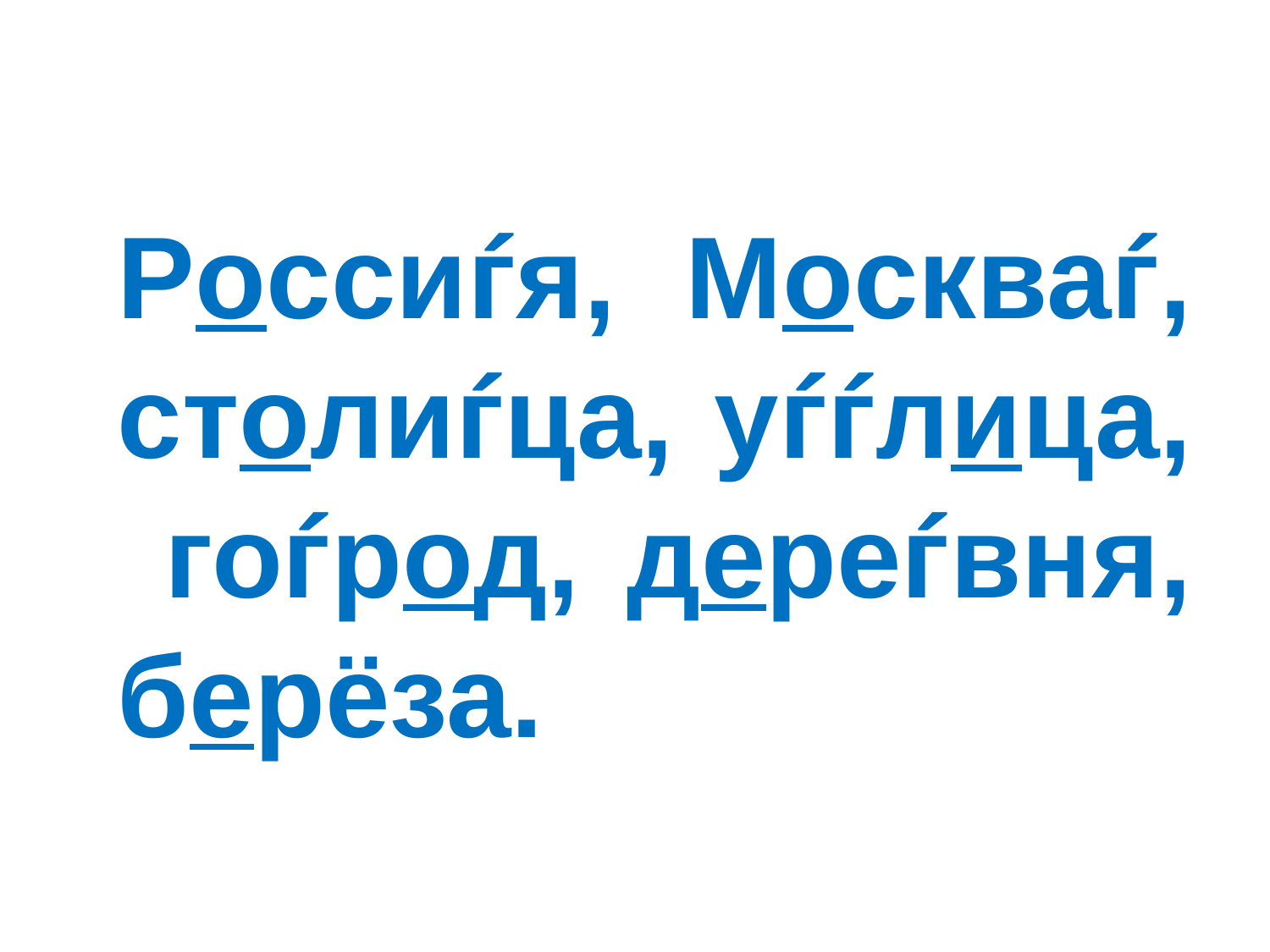

Россиѓя, Москваѓ, столиѓца, уѓѓлица,  гоѓрод, дереѓвня, берёза.